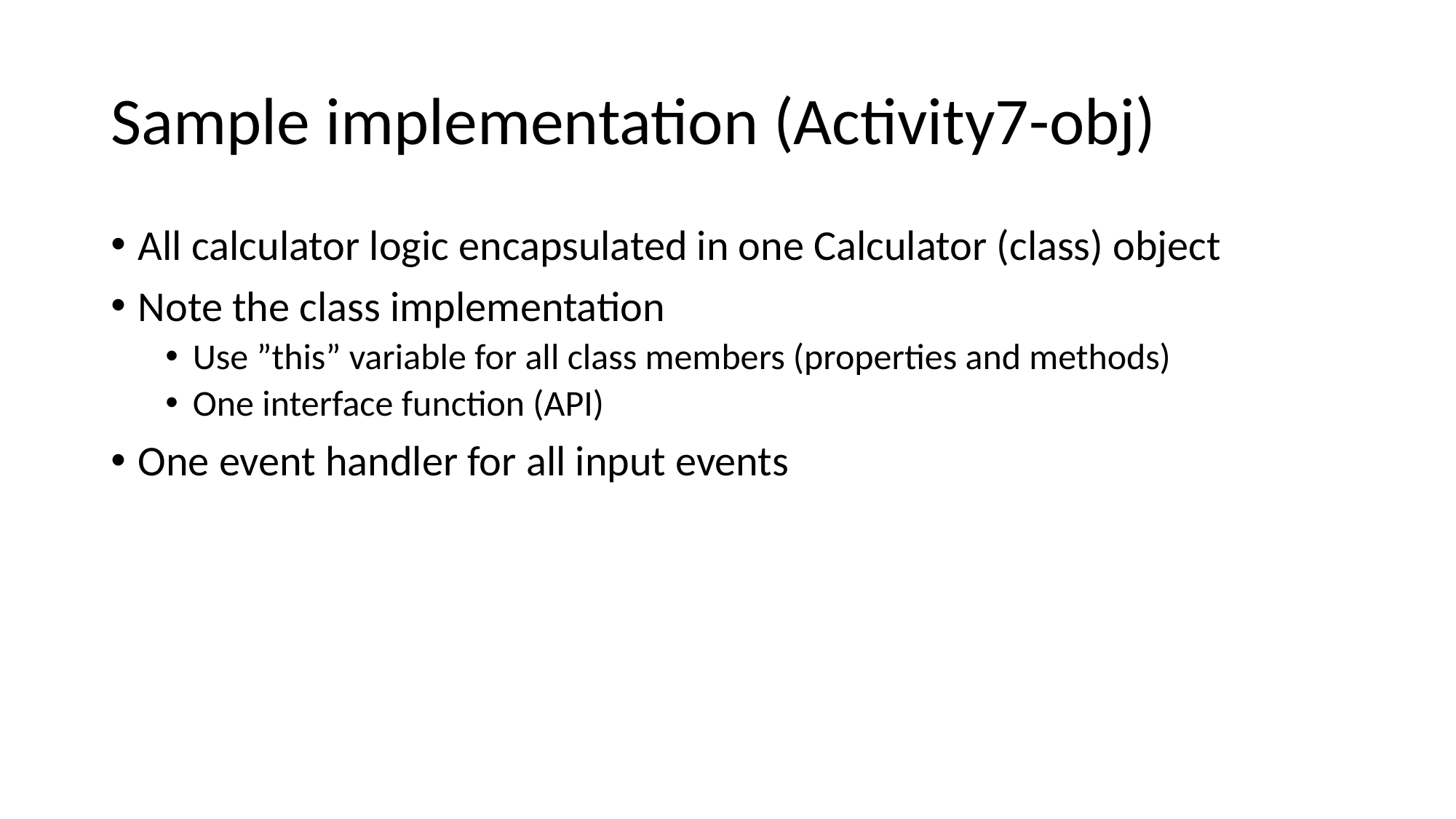

# Sample implementation (Activity7-obj)
All calculator logic encapsulated in one Calculator (class) object
Note the class implementation
Use ”this” variable for all class members (properties and methods)
One interface function (API)
One event handler for all input events